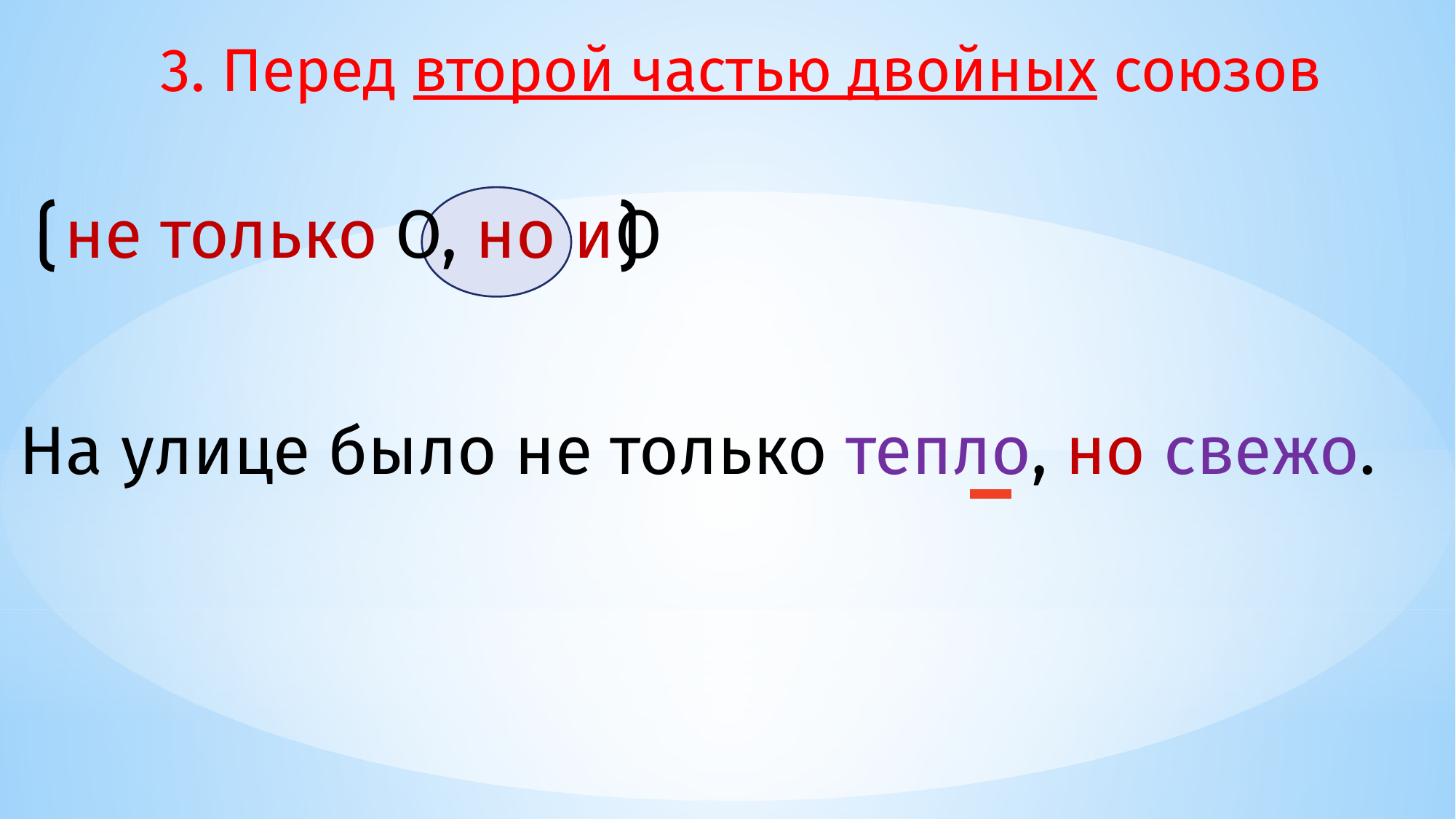

3. Перед второй частью двойных союзов
не только О, но иО

На улице было не только тепло, но свежо.